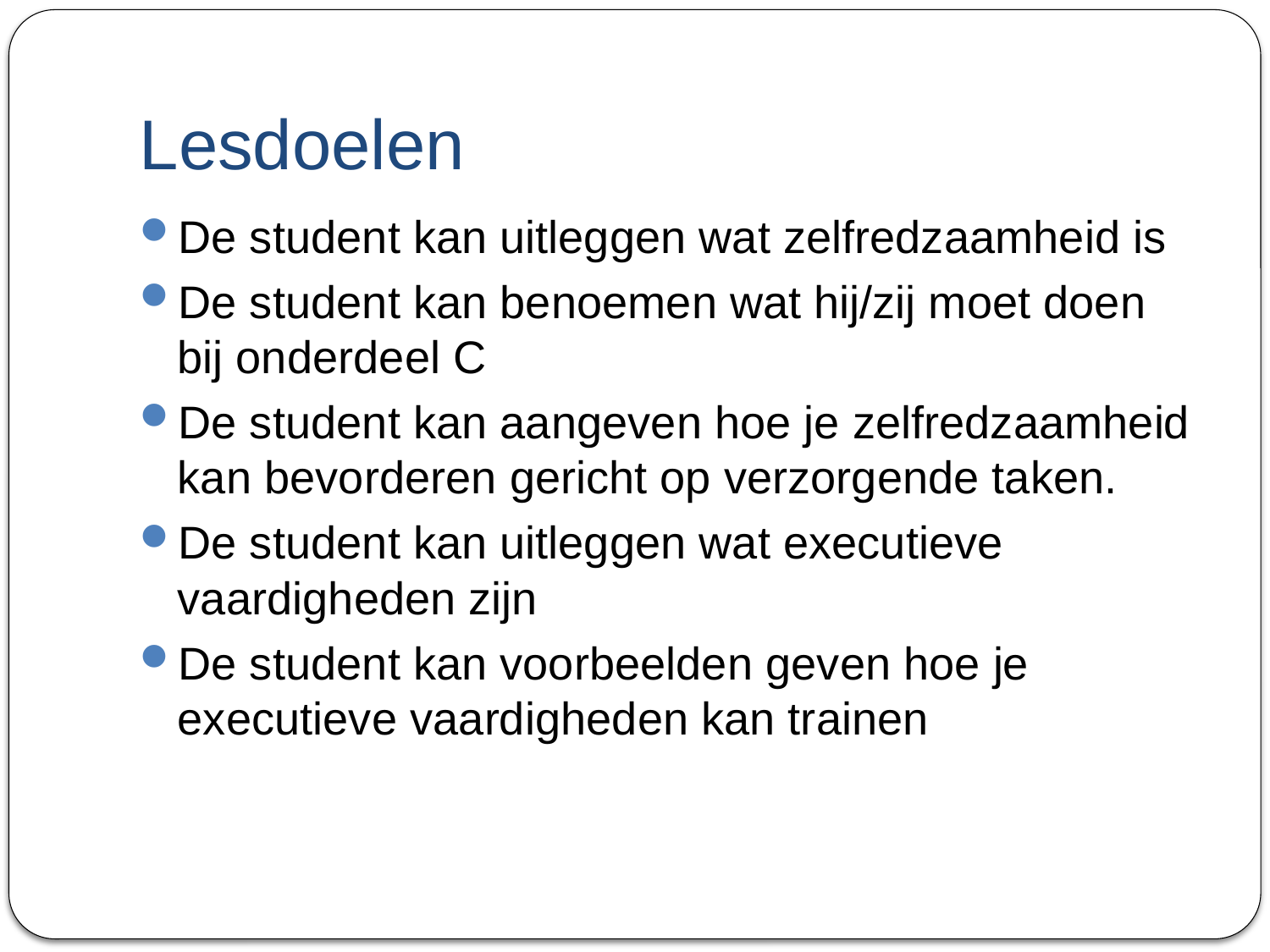

# Lesdoelen
De student kan uitleggen wat zelfredzaamheid is
De student kan benoemen wat hij/zij moet doen bij onderdeel C
De student kan aangeven hoe je zelfredzaamheid kan bevorderen gericht op verzorgende taken.
De student kan uitleggen wat executieve vaardigheden zijn
De student kan voorbeelden geven hoe je executieve vaardigheden kan trainen